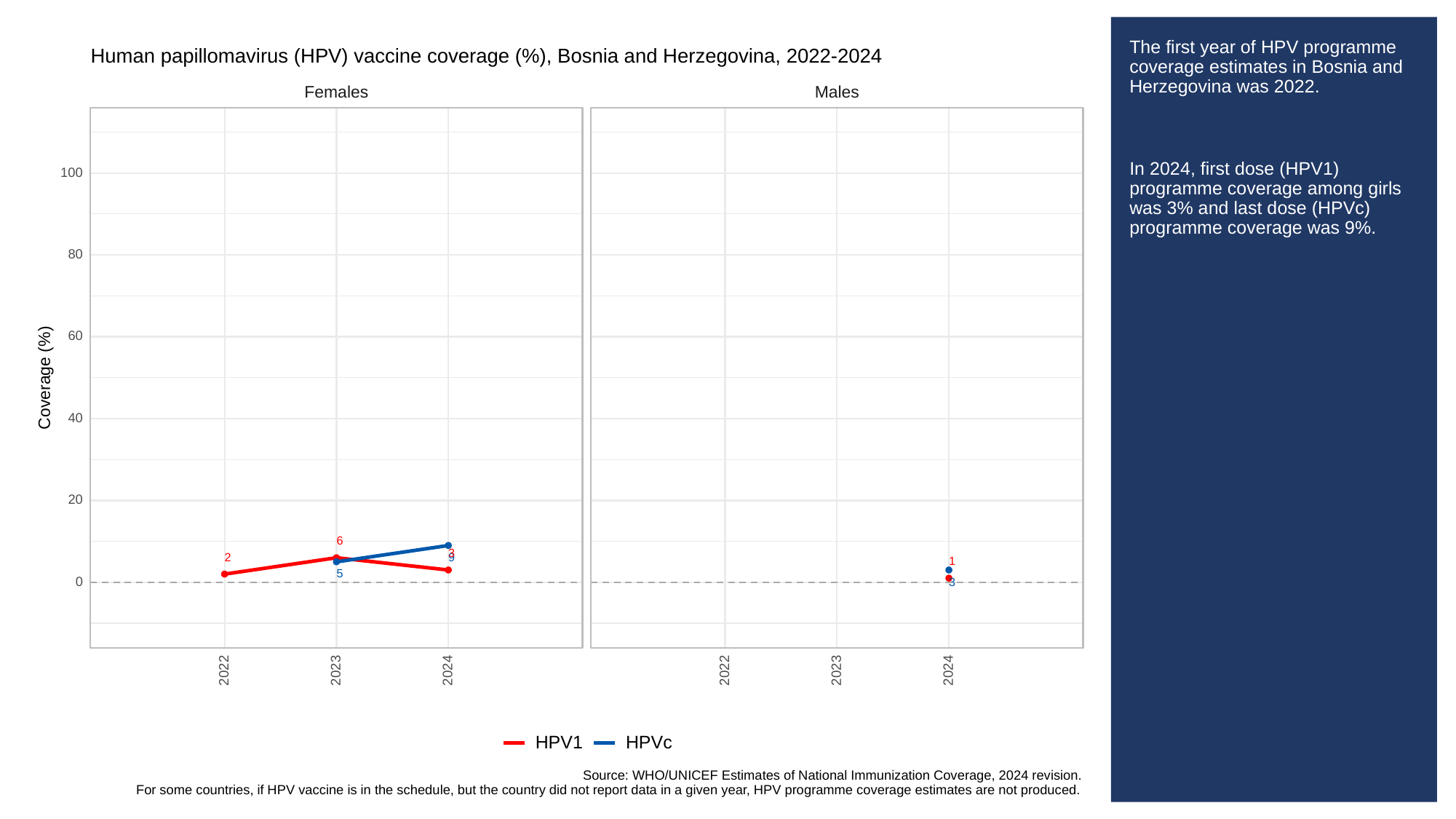

# The first year of HPV programme coverage estimates in Bosnia and Herzegovina was 2022.

In 2024, first dose (HPV1) programme coverage among girls was 3% and last dose (HPVc) programme coverage was 9%.

Human papillomavirus (HPV) vaccine coverage (%), Bosnia and Herzegovina, 2022-2024
Females
Males

100

80

60

Coverage (%)

40

20

6

3
2
9

1

5

0
3

2023
2023
2022
2024
2022
2024
HPVc
HPV1

Source: WHO/UNICEF Estimates of National Immunization Coverage, 2024 revision.
For some countries, if HPV vaccine is in the schedule, but the country did not report data in a given year, HPV programme coverage estimates are not produced.